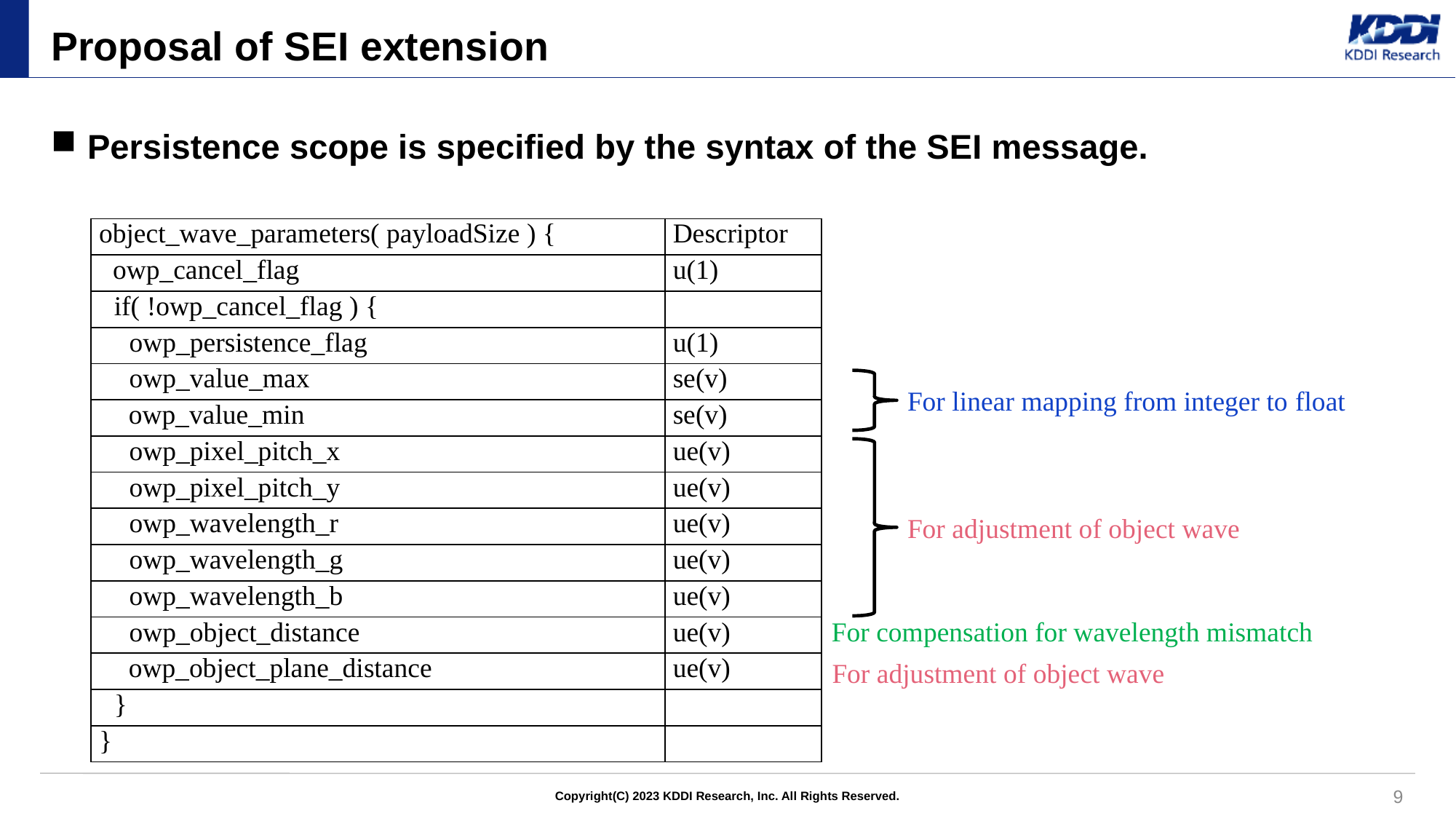

# Proposal of SEI extension
Persistence scope is specified by the syntax of the SEI message.

| object\_wave\_parameters( payloadSize ) { | Descriptor |
| --- | --- |
| owp\_cancel\_flag | u(1) |
| if( !owp\_cancel\_flag ) { |  |
| owp\_persistence\_flag | u(1) |
| owp\_value\_max | se(v) |
| owp\_value\_min | se(v) |
| owp\_pixel\_pitch\_x | ue(v) |
| owp\_pixel\_pitch\_y | ue(v) |
| owp\_wavelength\_r | ue(v) |
| owp\_wavelength\_g | ue(v) |
| owp\_wavelength\_b | ue(v) |
| owp\_object\_distance | ue(v) |
| owp\_object\_plane\_distance | ue(v) |
| } |  |
| } |  |

For linear mapping from integer to float

For adjustment of object wave
For compensation for wavelength mismatch
For adjustment of object wave
9